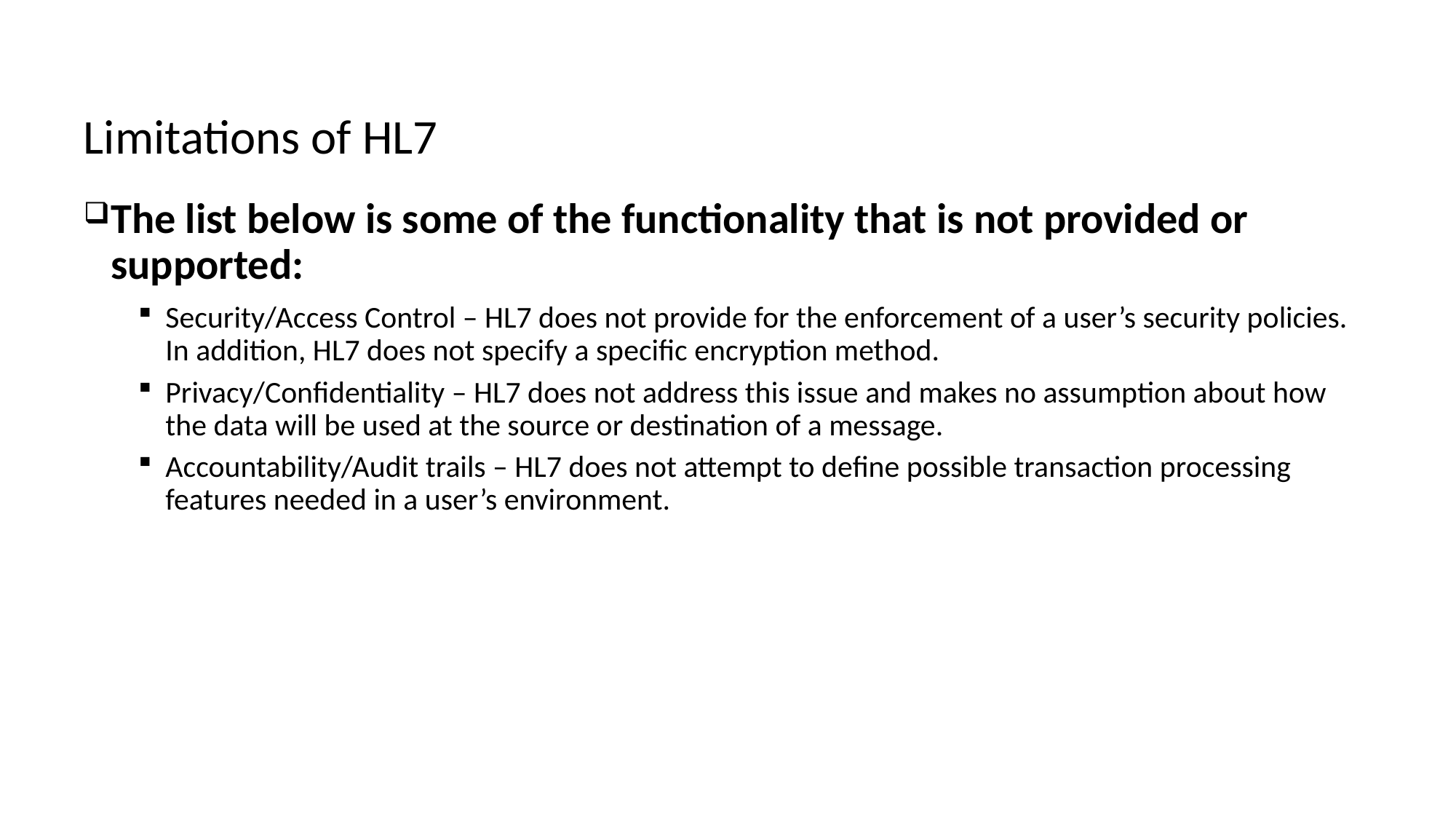

# Limitations of HL7

The list below is some of the functionality that is not provided or supported:
Security/Access Control – HL7 does not provide for the enforcement of a user’s security policies. In addition, HL7 does not specify a specific encryption method.
Privacy/Confidentiality – HL7 does not address this issue and makes no assumption about how the data will be used at the source or destination of a message.
Accountability/Audit trails – HL7 does not attempt to define possible transaction processing features needed in a user’s environment.